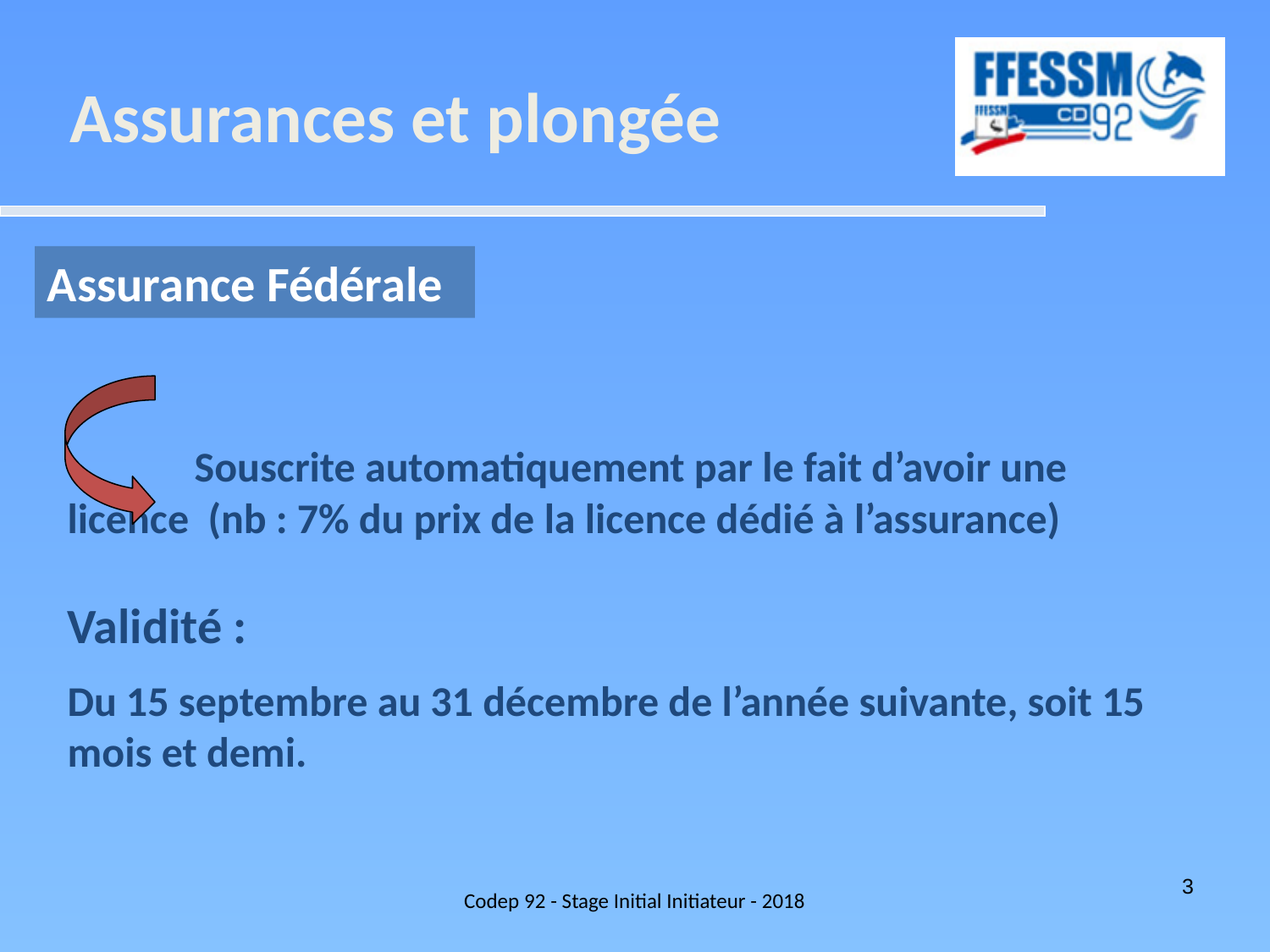

Assurances et plongée
Assurance Fédérale

	Souscrite automatiquement par le fait d’avoir une 	licence  (nb : 7% du prix de la licence dédié à l’assurance)

Validité :
Du 15 septembre au 31 décembre de l’année suivante, soit 15 mois et demi.
Codep 92 - Stage Initial Initiateur - 2018
3